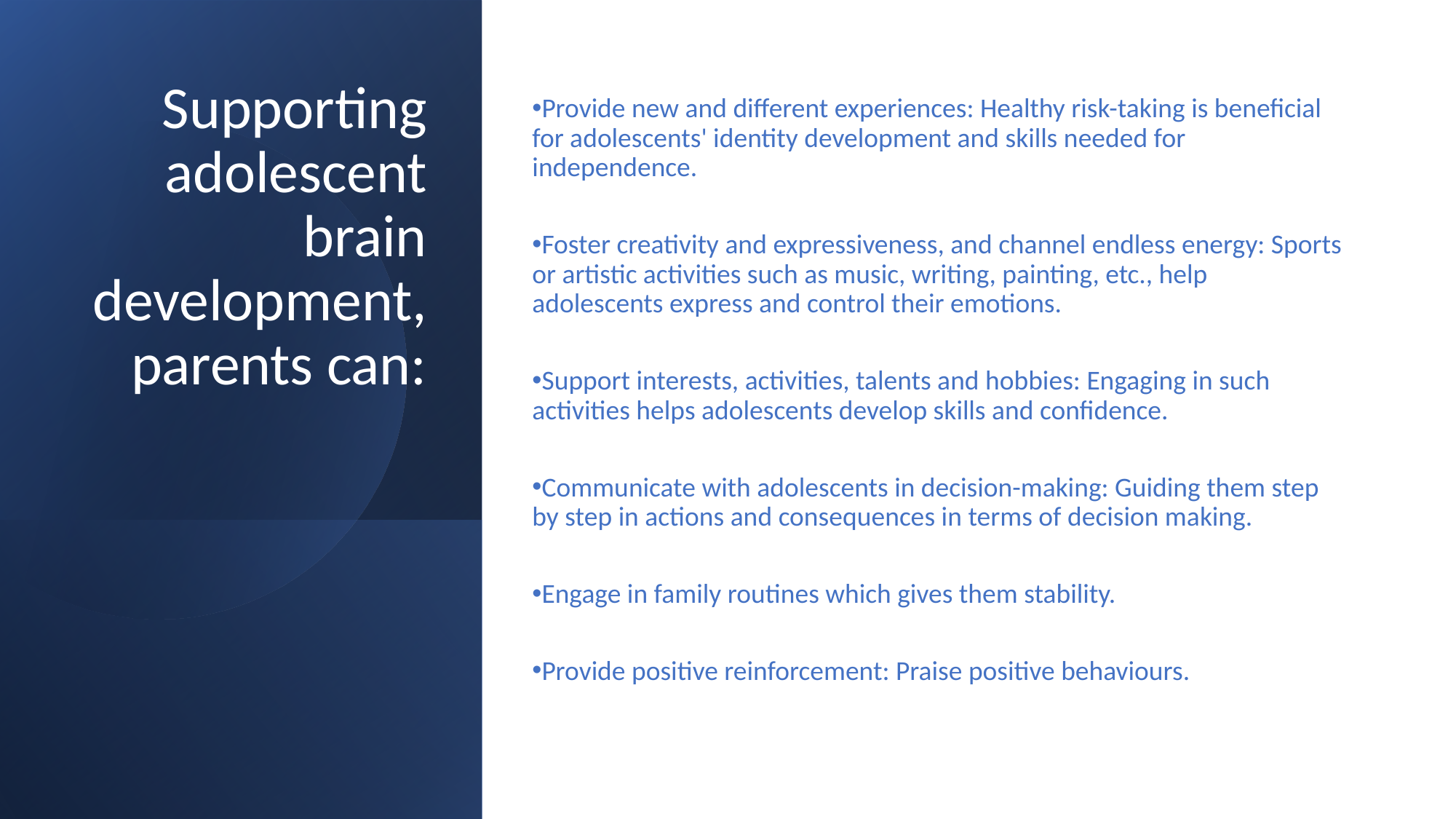

# Supporting adolescent brain development, parents can:
Provide new and different experiences: Healthy risk-taking is beneficial for adolescents' identity development and skills needed for independence.

Foster creativity and expressiveness, and channel endless energy: Sports or artistic activities such as music, writing, painting, etc., help adolescents express and control their emotions.

Support interests, activities, talents and hobbies: Engaging in such activities helps adolescents develop skills and confidence.

Communicate with adolescents in decision-making: Guiding them step by step in actions and consequences in terms of decision making.

Engage in family routines which gives them stability.

Provide positive reinforcement: Praise positive behaviours.